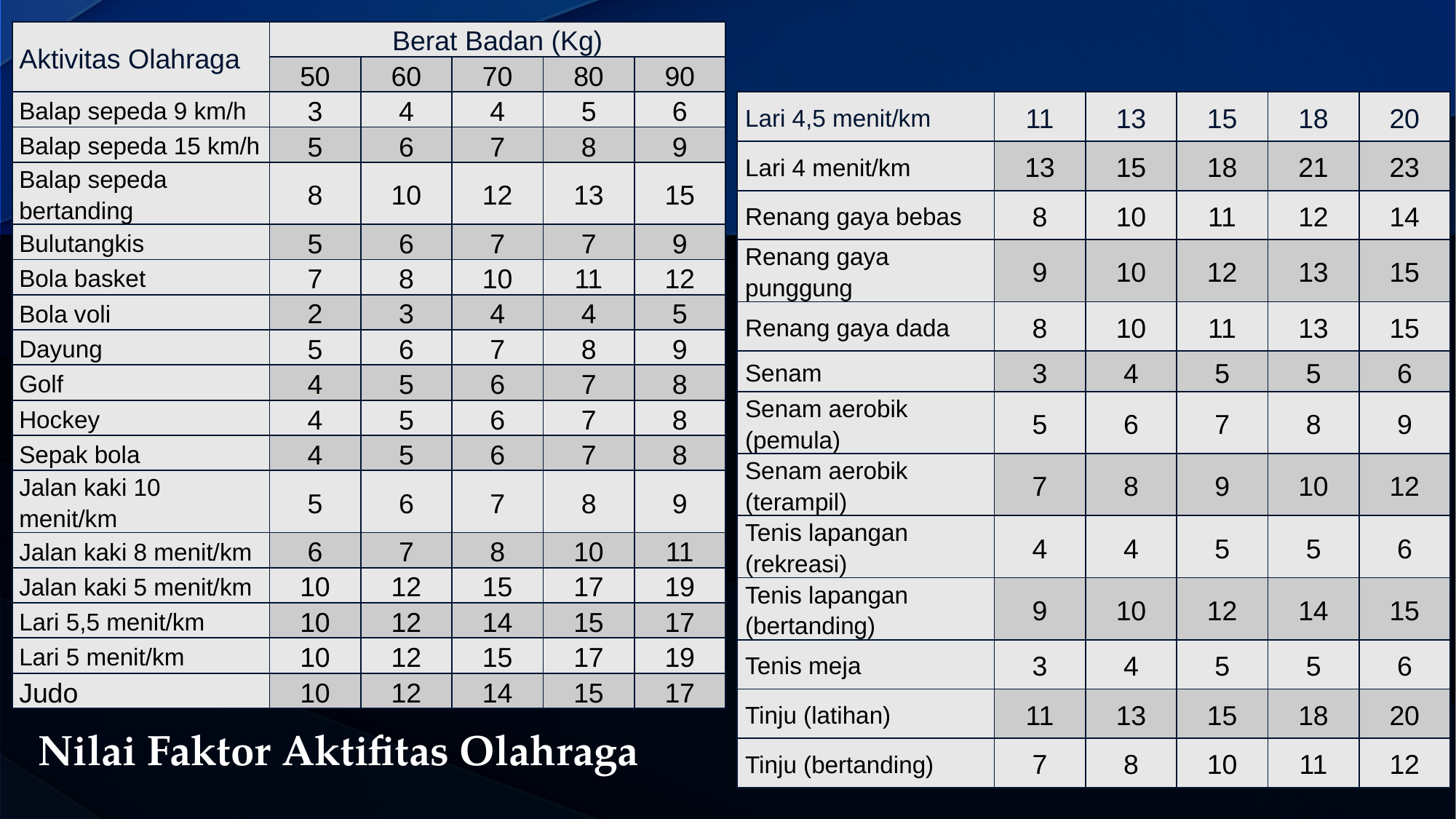

| Aktivitas Olahraga | Berat Badan (Kg) |  |  |  |  |
| --- | --- | --- | --- | --- | --- |
|  | 50 | 60 | 70 | 80 | 90 |
| Balap sepeda 9 km/h | 3 | 4 | 4 | 5 | 6 |
| Balap sepeda 15 km/h | 5 | 6 | 7 | 8 | 9 |
| Balap sepeda bertanding | 8 | 10 | 12 | 13 | 15 |
| Bulutangkis | 5 | 6 | 7 | 7 | 9 |
| Bola basket | 7 | 8 | 10 | 11 | 12 |
| Bola voli | 2 | 3 | 4 | 4 | 5 |
| Dayung | 5 | 6 | 7 | 8 | 9 |
| Golf | 4 | 5 | 6 | 7 | 8 |
| Hockey | 4 | 5 | 6 | 7 | 8 |
| Sepak bola | 4 | 5 | 6 | 7 | 8 |
| Jalan kaki 10 menit/km | 5 | 6 | 7 | 8 | 9 |
| Jalan kaki 8 menit/km | 6 | 7 | 8 | 10 | 11 |
| Jalan kaki 5 menit/km | 10 | 12 | 15 | 17 | 19 |
| Lari 5,5 menit/km | 10 | 12 | 14 | 15 | 17 |
| Lari 5 menit/km | 10 | 12 | 15 | 17 | 19 |
| Judo | 10 | 12 | 14 | 15 | 17 |
| Lari 4,5 menit/km | 11 | 13 | 15 | 18 | 20 |
| --- | --- | --- | --- | --- | --- |
| Lari 4 menit/km | 13 | 15 | 18 | 21 | 23 |
| Renang gaya bebas | 8 | 10 | 11 | 12 | 14 |
| Renang gaya punggung | 9 | 10 | 12 | 13 | 15 |
| Renang gaya dada | 8 | 10 | 11 | 13 | 15 |
| Senam | 3 | 4 | 5 | 5 | 6 |
| Senam aerobik (pemula) | 5 | 6 | 7 | 8 | 9 |
| Senam aerobik (terampil) | 7 | 8 | 9 | 10 | 12 |
| Tenis lapangan (rekreasi) | 4 | 4 | 5 | 5 | 6 |
| Tenis lapangan (bertanding) | 9 | 10 | 12 | 14 | 15 |
| Tenis meja | 3 | 4 | 5 | 5 | 6 |
| Tinju (latihan) | 11 | 13 | 15 | 18 | 20 |
| Tinju (bertanding) | 7 | 8 | 10 | 11 | 12 |
# Nilai Faktor Aktifitas Olahraga